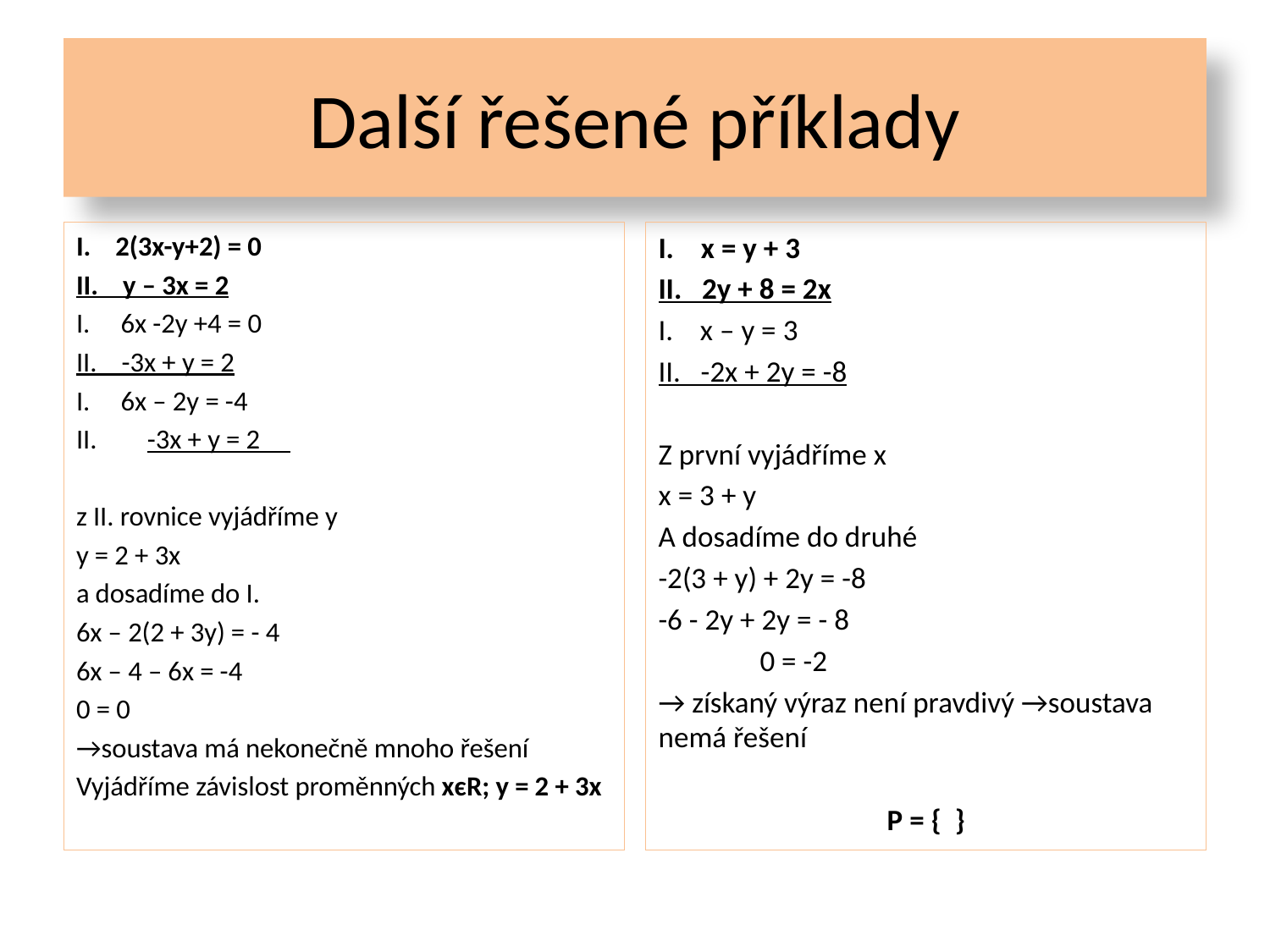

# Další řešené příklady
I.    2(3x-y+2) = 0
II.    y – 3x = 2
I.     6x -2y +4 = 0
II.    -3x + y = 2
I.     6x – 2y = -4
-3x + y = 2

z II. rovnice vyjádříme y
y = 2 + 3x
a dosadíme do I.
6x – 2(2 + 3y) = - 4
6x – 4 – 6x = -4
0 = 0
→soustava má nekonečně mnoho řešení
Vyjádříme závislost proměnných xєR; y = 2 + 3x

I.    x = y + 3
II.   2y + 8 = 2x
I.    x – y = 3
II.   -2x + 2y = -8

Z první vyjádříme x
x = 3 + y
A dosadíme do druhé
-2(3 + y) + 2y = -8
-6 - 2y + 2y = - 8
               0 = -2
→ získaný výraz není pravdivý →soustava nemá řešení

P = {  }